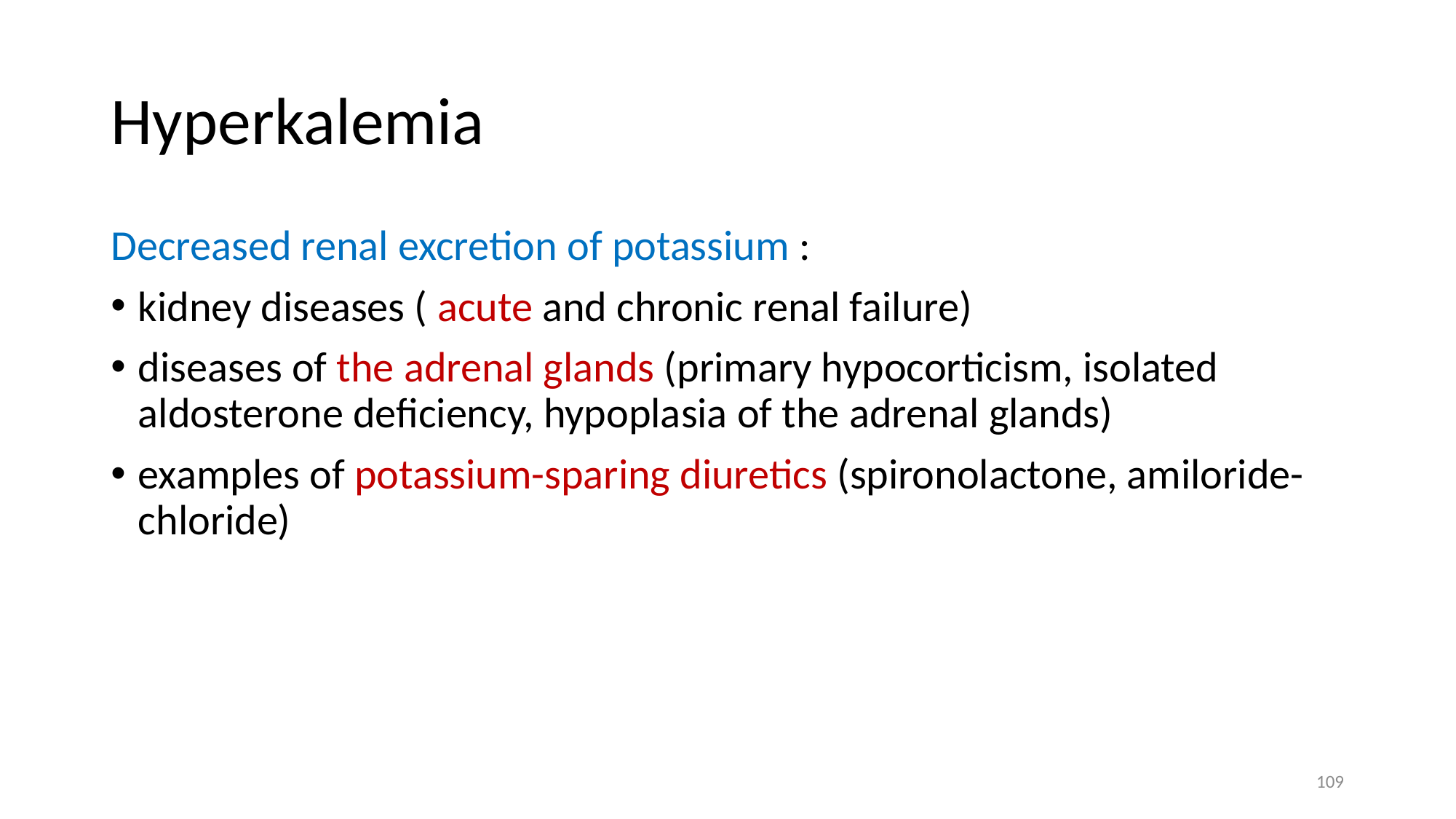

# Hyperkalemia
Decreased renal excretion of potassium :
kidney diseases ( acute and chronic renal failure)
diseases of the adrenal glands (primary hypocorticism, isolated aldosterone deficiency, hypoplasia of the adrenal glands)
examples of potassium-sparing diuretics (spironolactone, amiloride-chloride)

109